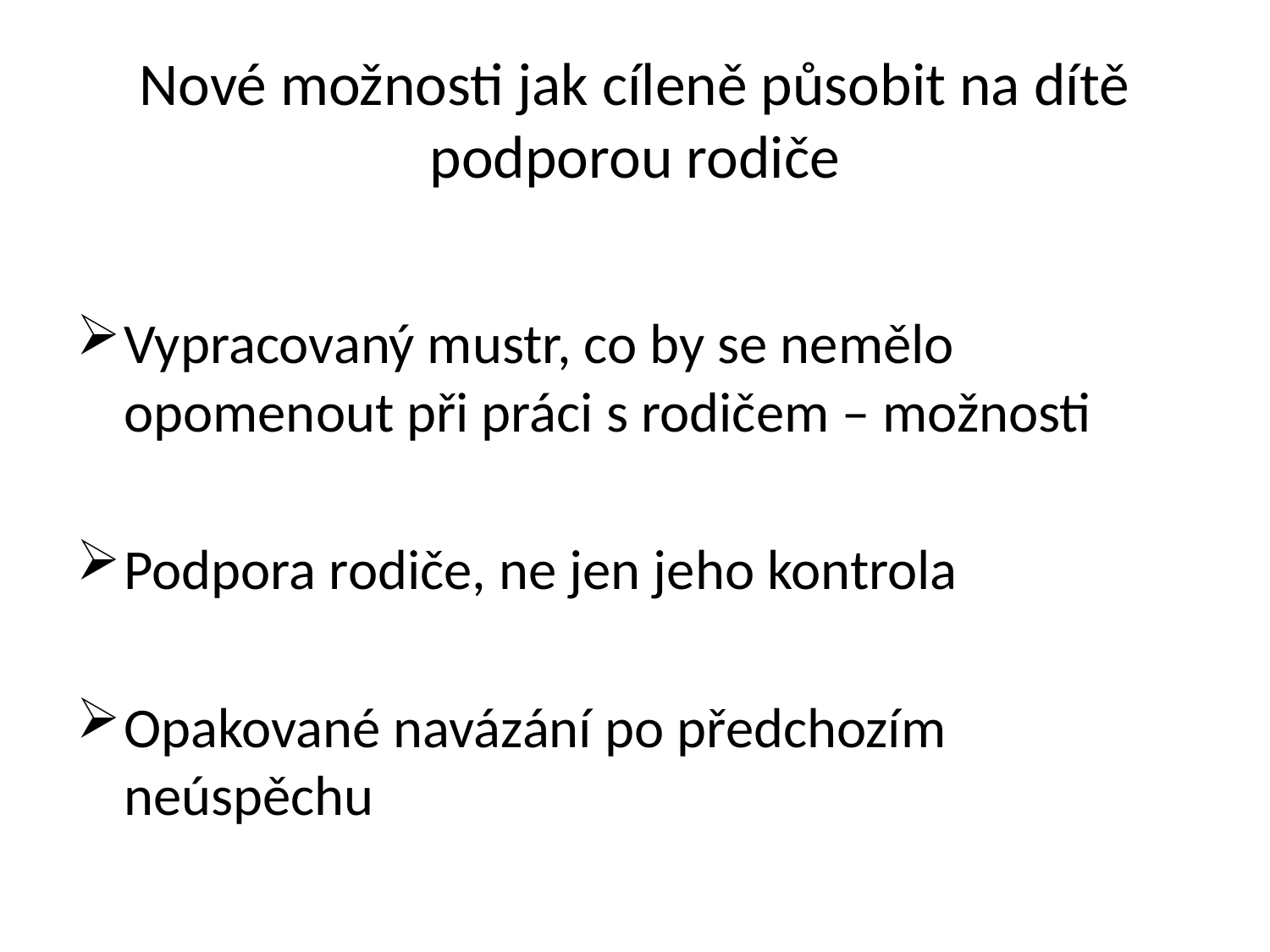

# Nové možnosti jak cíleně působit na dítě podporou rodiče

Vypracovaný mustr, co by se nemělo opomenout při práci s rodičem – možnosti

Podpora rodiče, ne jen jeho kontrola

Opakované navázání po předchozím neúspěchu